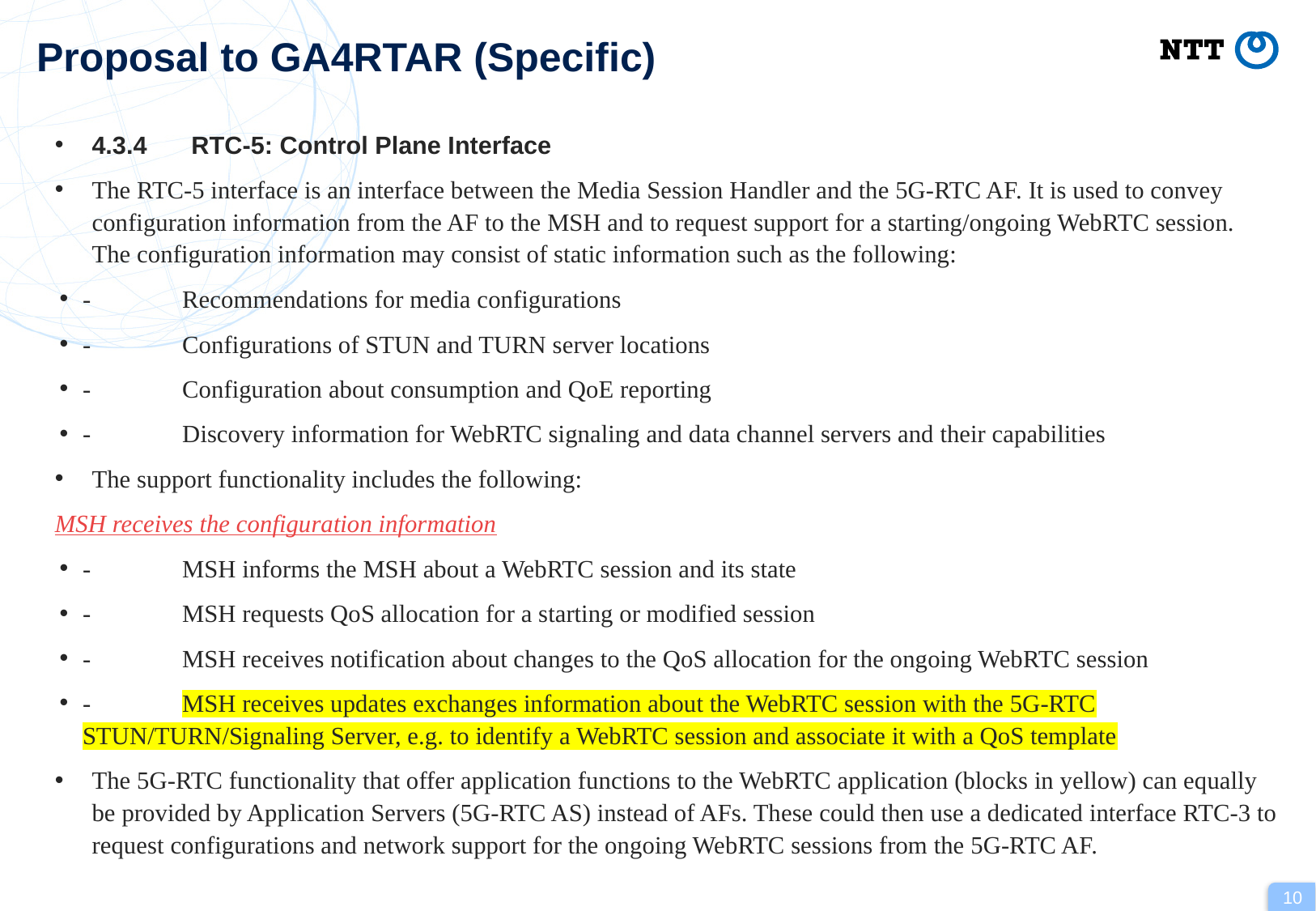

# Proposal to GA4RTAR (Specific)
4.3.4 	RTC-5: Control Plane Interface
The RTC-5 interface is an interface between the Media Session Handler and the 5G-RTC AF. It is used to convey configuration information from the AF to the MSH and to request support for a starting/ongoing WebRTC session. The configuration information may consist of static information such as the following:
-	Recommendations for media configurations
-	Configurations of STUN and TURN server locations
-	Configuration about consumption and QoE reporting
-	Discovery information for WebRTC signaling and data channel servers and their capabilities
The support functionality includes the following:
	MSH receives the configuration information
-	MSH informs the MSH about a WebRTC session and its state
-	MSH requests QoS allocation for a starting or modified session
-	MSH receives notification about changes to the QoS allocation for the ongoing WebRTC session
-	MSH receives updates exchanges information about the WebRTC session with the 5G-RTC STUN/TURN/Signaling Server, e.g. to identify a WebRTC session and associate it with a QoS template
The 5G-RTC functionality that offer application functions to the WebRTC application (blocks in yellow) can equally be provided by Application Servers (5G-RTC AS) instead of AFs. These could then use a dedicated interface RTC-3 to request configurations and network support for the ongoing WebRTC sessions from the 5G-RTC AF.